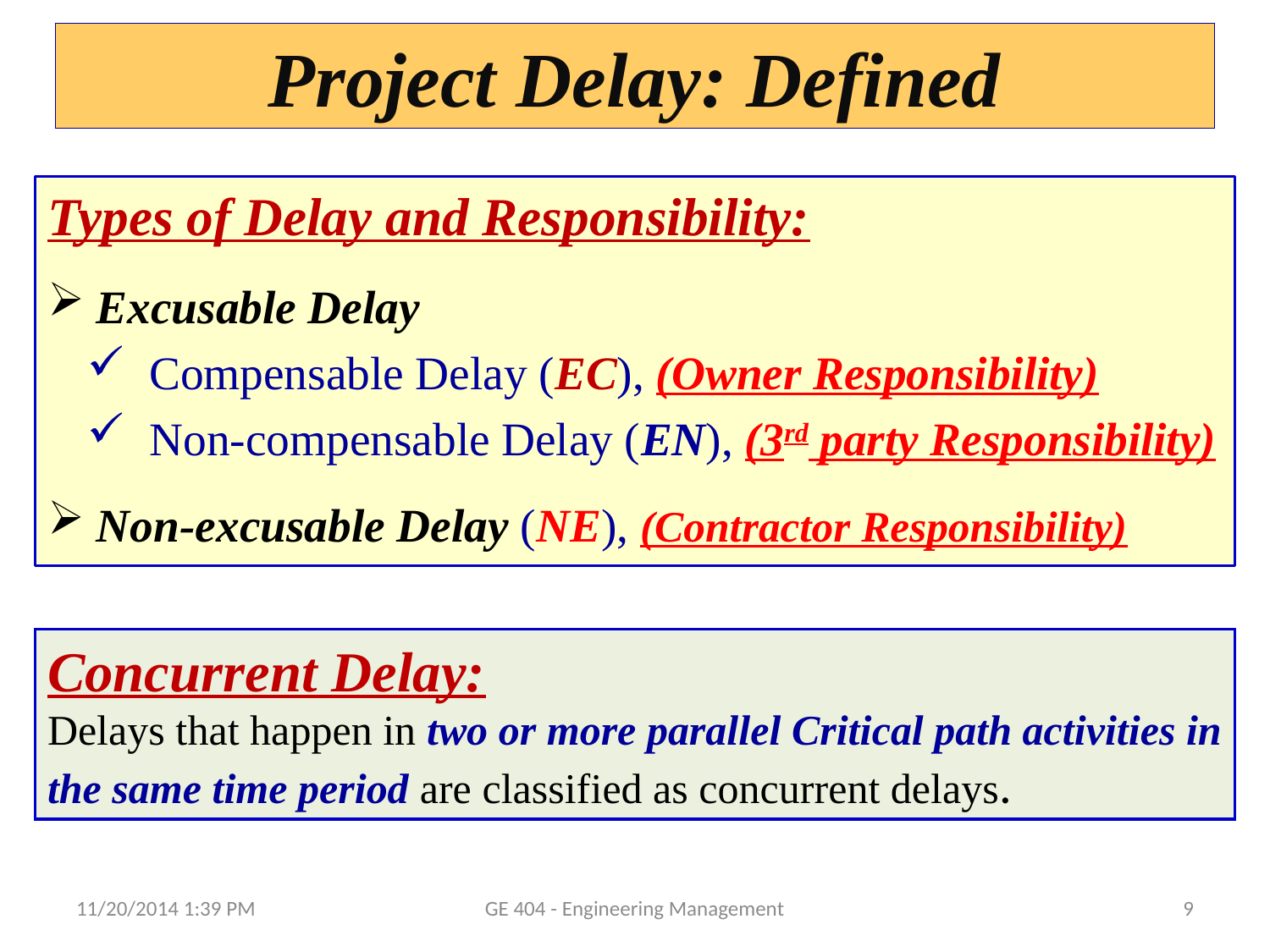

# Project Delay: Defined
Types of Delay and Responsibility:
Excusable Delay
Compensable Delay (EC), (Owner Responsibility)
Non-compensable Delay (EN), (3rd party Responsibility)
Non-excusable Delay (NE), (Contractor Responsibility)
Concurrent Delay:
Delays that happen in two or more parallel Critical path activities in the same time period are classified as concurrent delays.
11/20/2014 1:39 PM
GE 404 - Engineering Management
9